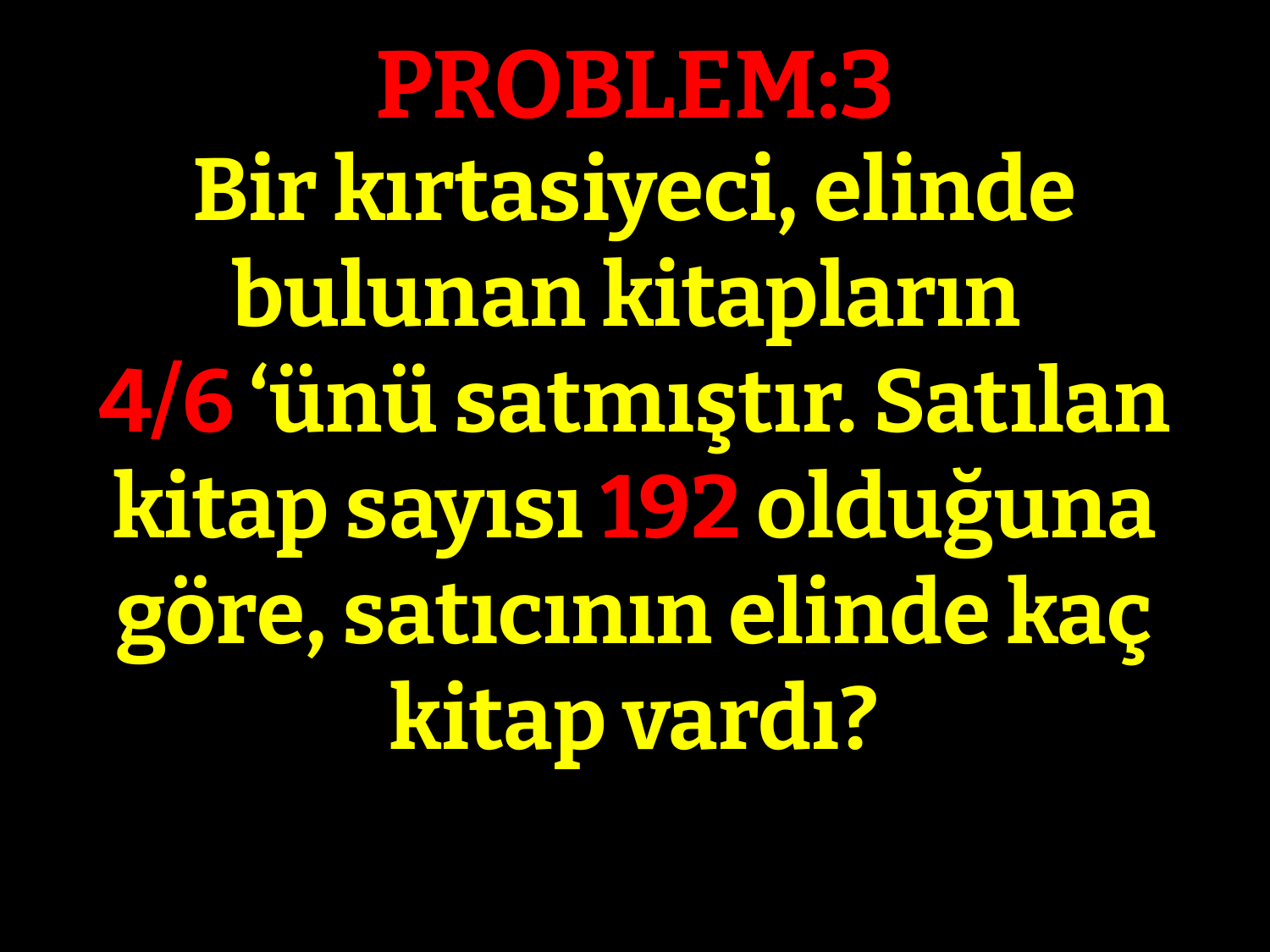

PROBLEM:3
Bir kırtasiyeci, elinde bulunan kitapların
4/6 ‘ünü satmıştır. Satılan kitap sayısı 192 olduğuna göre, satıcının elinde kaç kitap vardı?
#